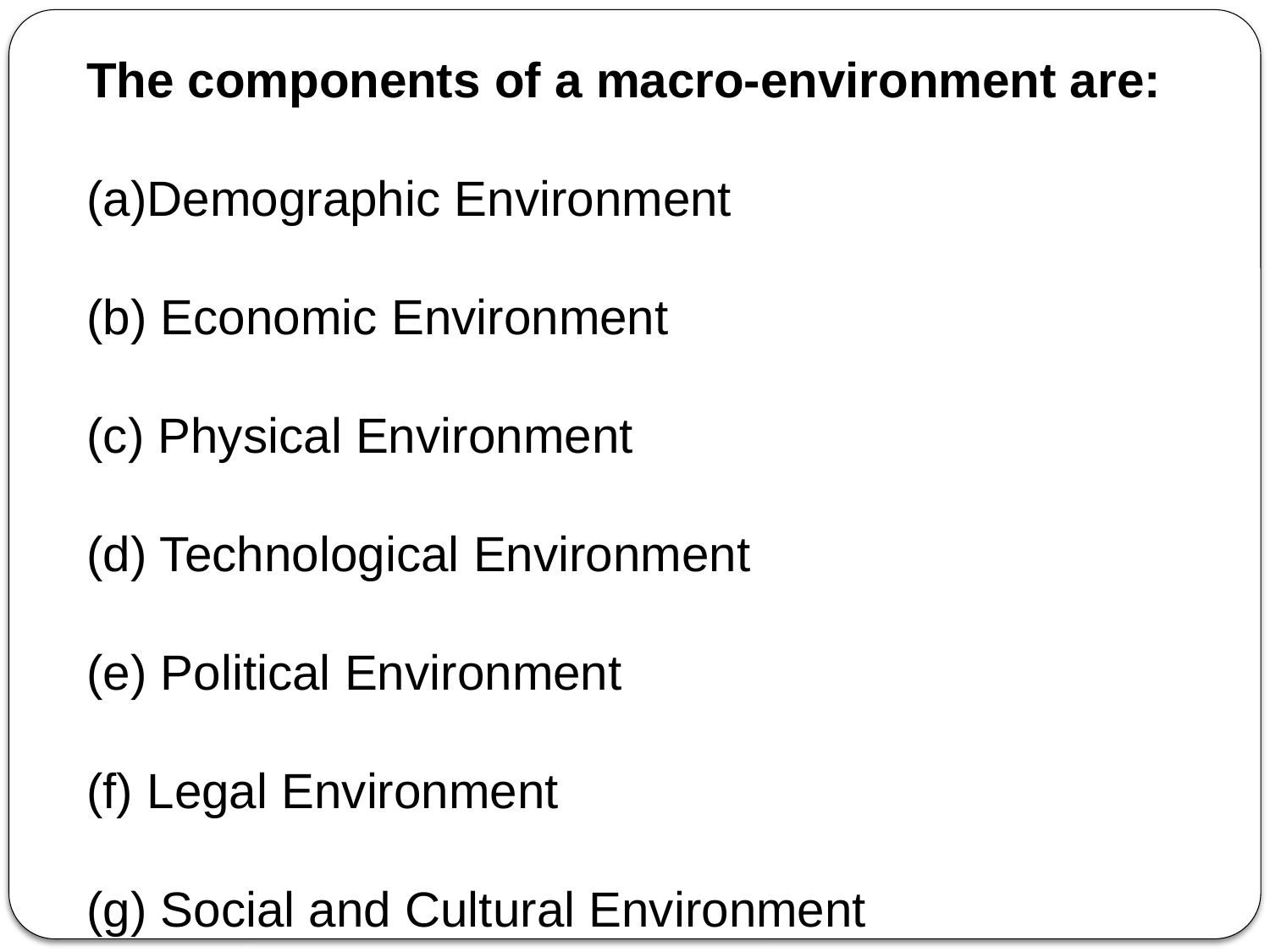

The components of a macro-environment are:

Demographic Environment

(b) Economic Environment

(c) Physical Environment

(d) Technological Environment

(e) Political Environment

(f) Legal Environment

(g) Social and Cultural Environment